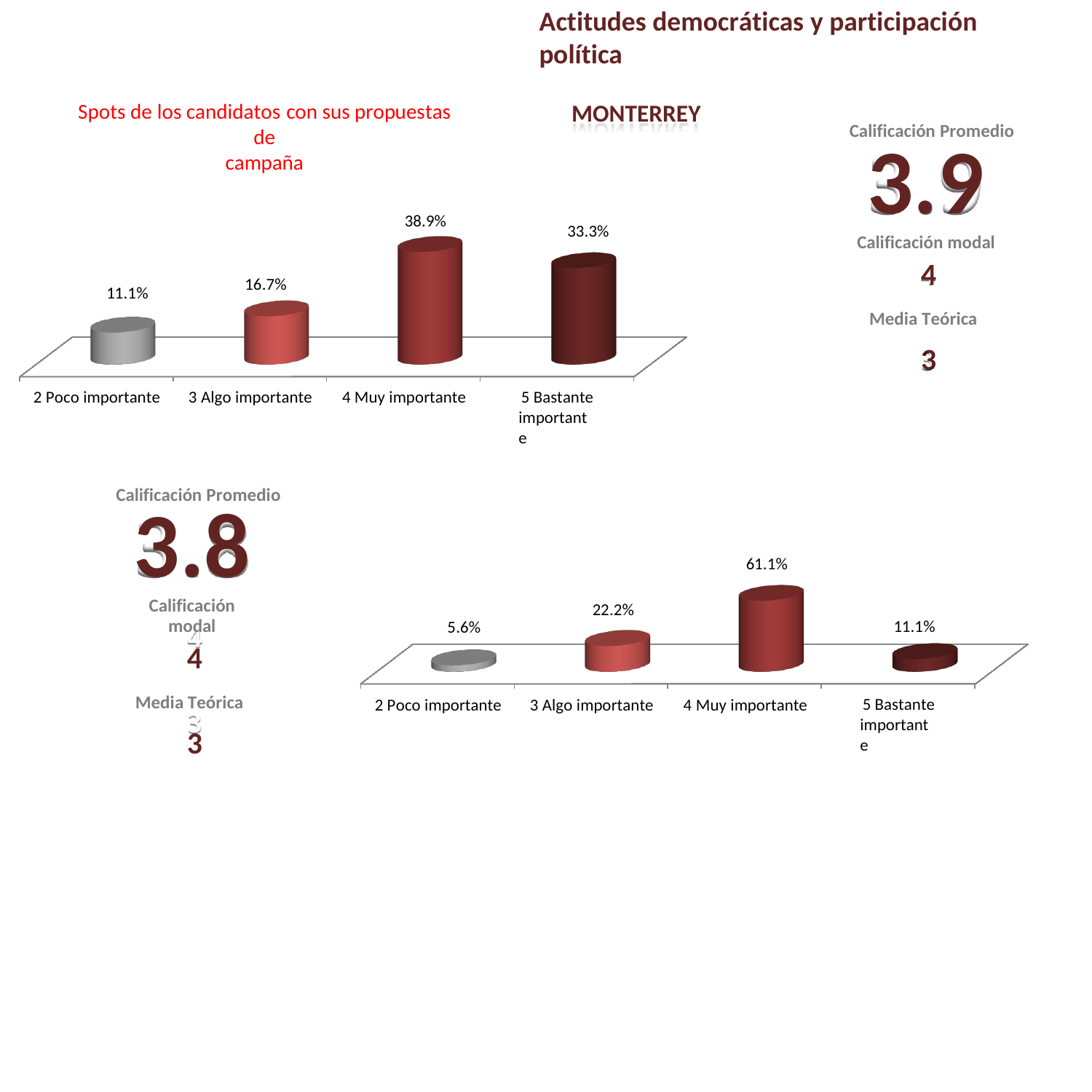

Actitudes democráticas y participación política
MONTERREY
Spots de los candidatos con sus propuestas de
campaña

Calificación Promedio
3.9
Calificación modal
4

Media Teórica

3

38.9%

33.3%

16.7%
11.1%

5 Bastante importante
2 Poco importante
3 Algo importante
4 Muy importante

Calificación Promedio
3.8
Calificación modal
4

Media Teórica

3

61.1%
22.2%

11.1%
5.6%

5 Bastante importante
2 Poco importante
3 Algo importante
4 Muy importante